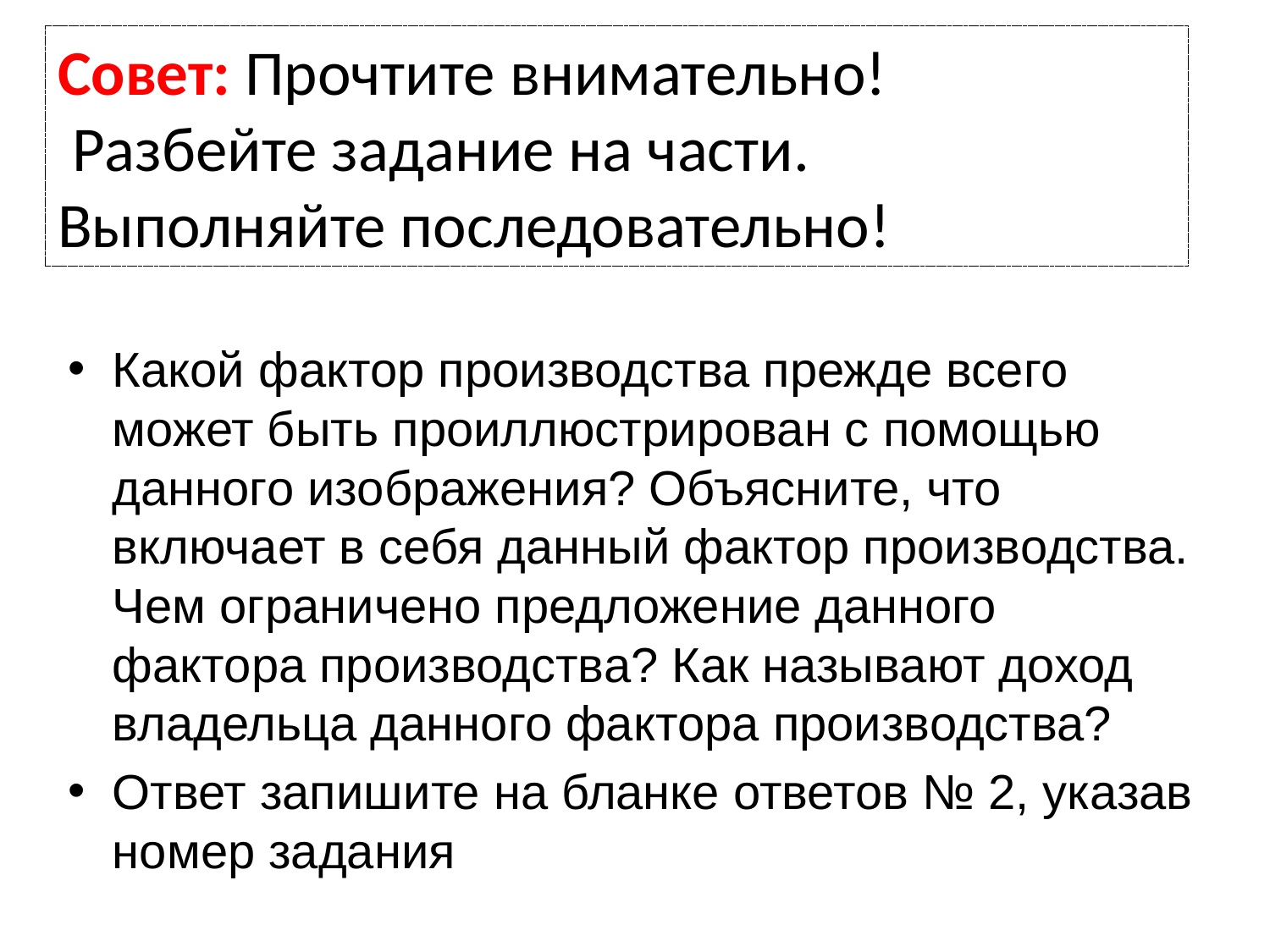

# Совет: Прочтите внимательно! Разбейте задание на части. Выполняйте последовательно!

Какой фактор производства прежде всего может быть проиллюстрирован с помощью данного изображения? Объясните, что включает в себя данный фактор производства. Чем ограничено предложение данного фактора производства? Как называют доход владельца данного фактора производства?
Ответ запишите на бланке ответов № 2, указав номер задания